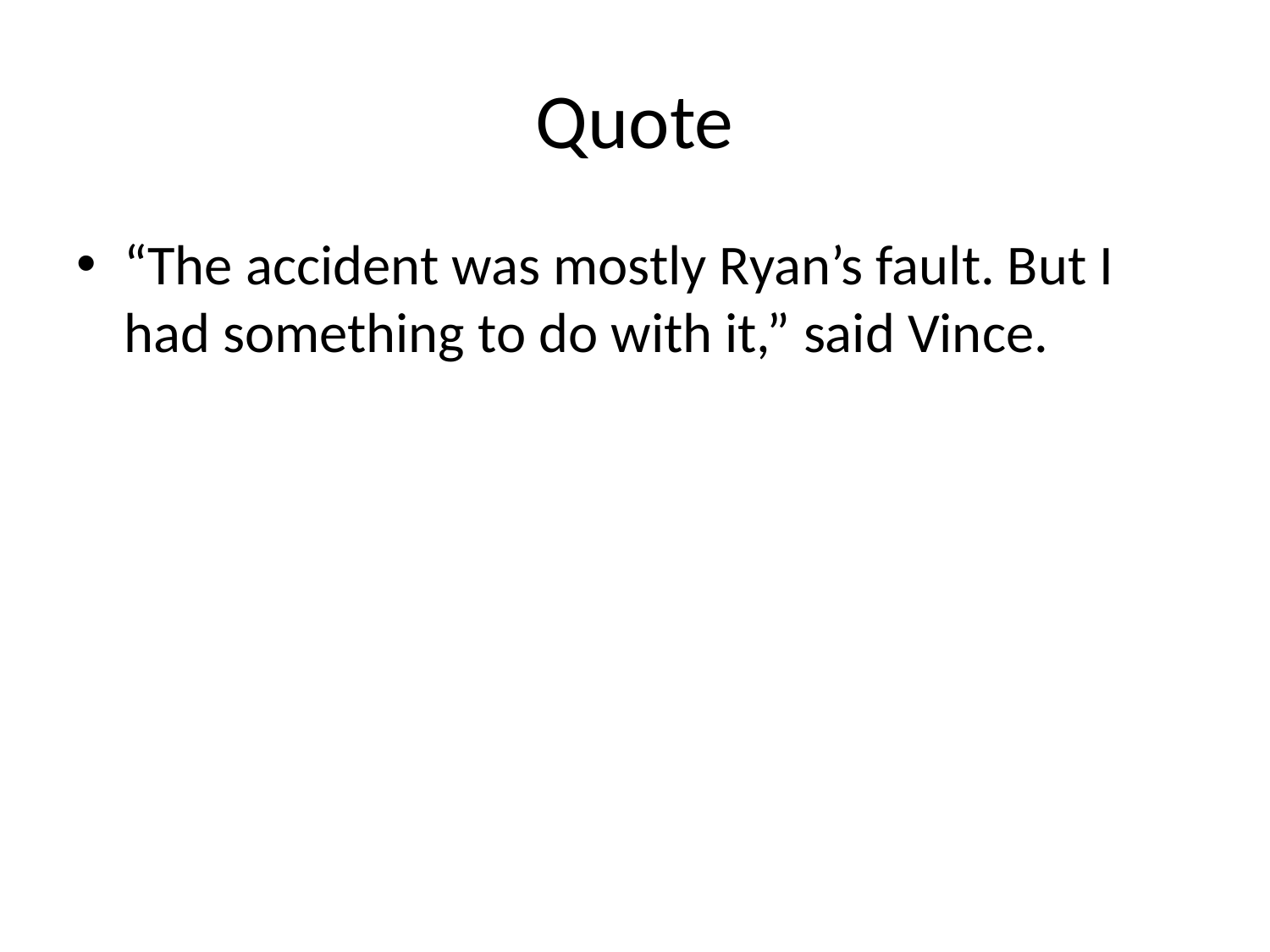

# Quote
“The accident was mostly Ryan’s fault. But I had something to do with it,” said Vince.